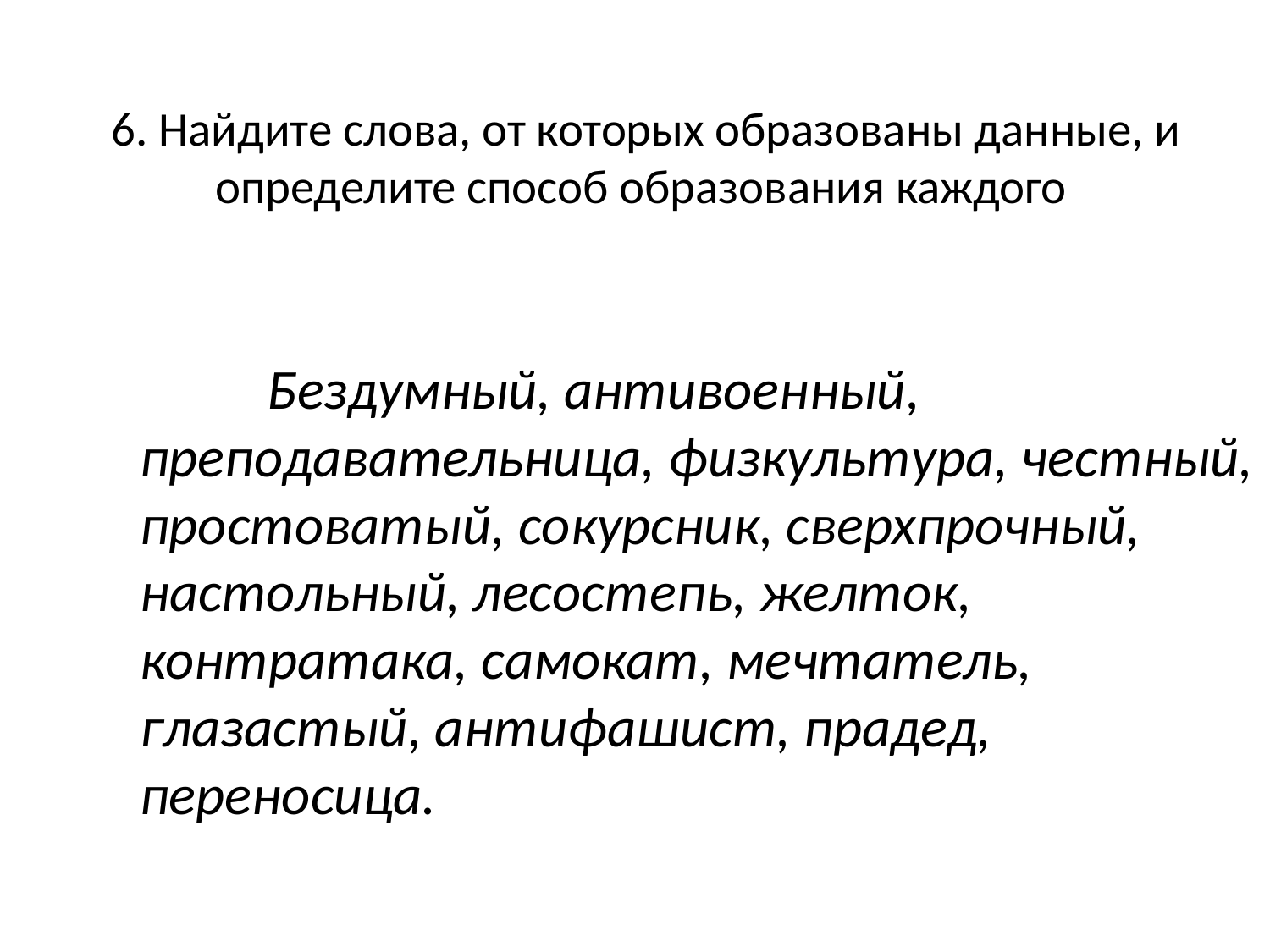

# 6. Найдите слова, от которых образованы данные, и определите способ образования каждого
	Бездумный, антивоенный, преподавательница, физкультура, честный, простоватый, сокурсник, сверхпрочный, настольный, лесостепь, желток, контратака, самокат, мечтатель, глазастый, антифашист, прадед, переносица.